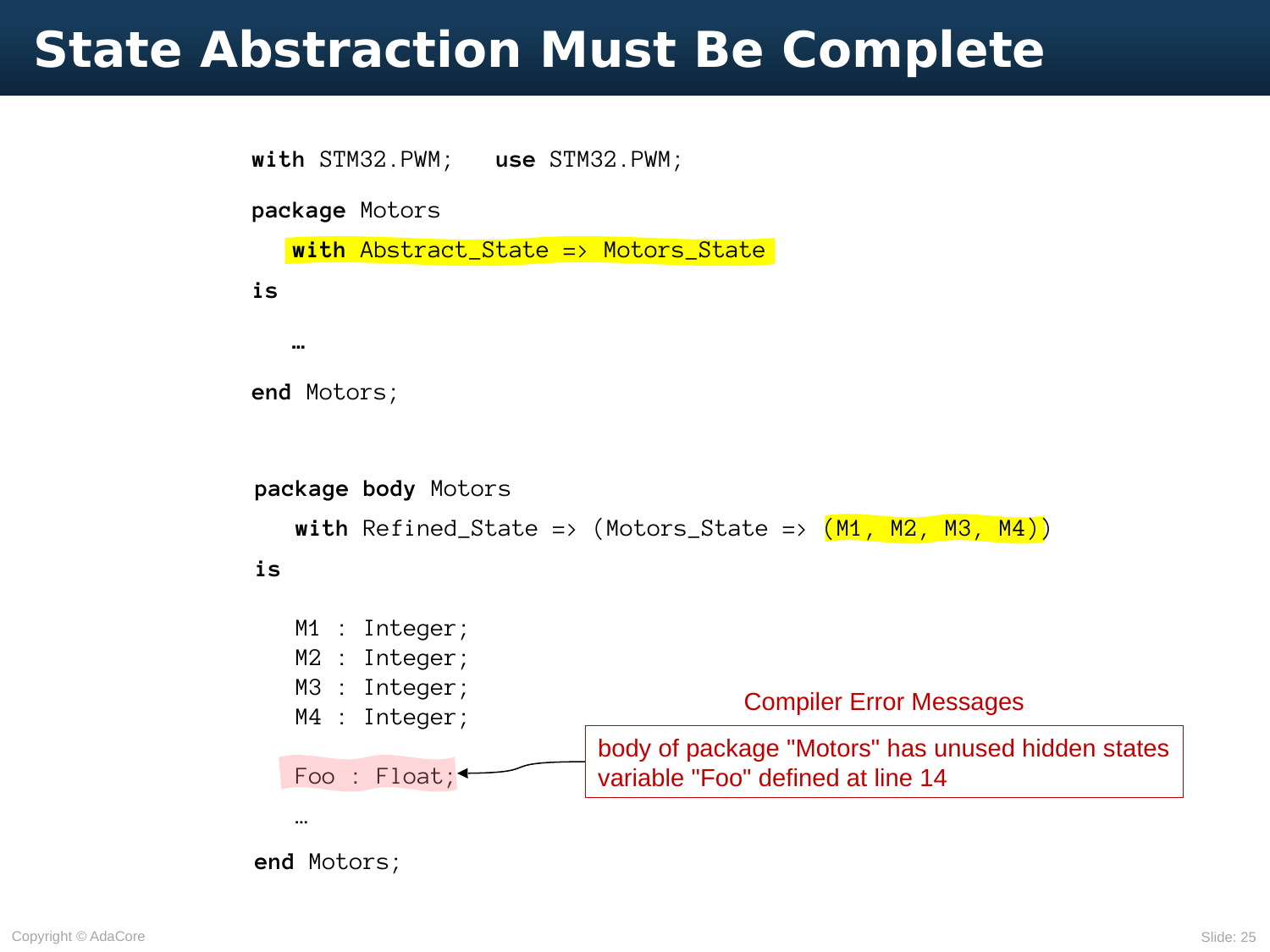

# State Abstraction Must Be Complete
with STM32.PWM;   use STM32.PWM;
package Motors
   with Abstract_State => Motors_State
is
   …
end Motors;

package body Motors
   with Refined_State => (Motors_State => (M1, M2, M3, M4))
is

   M1 : Integer;
   M2 : Integer;
   M3 : Integer;
   M4 : Integer;

   Foo : Float;
   …
end Motors;

Compiler Error Messages
body of package "Motors" has unused hidden states
variable "Foo" defined at line 14